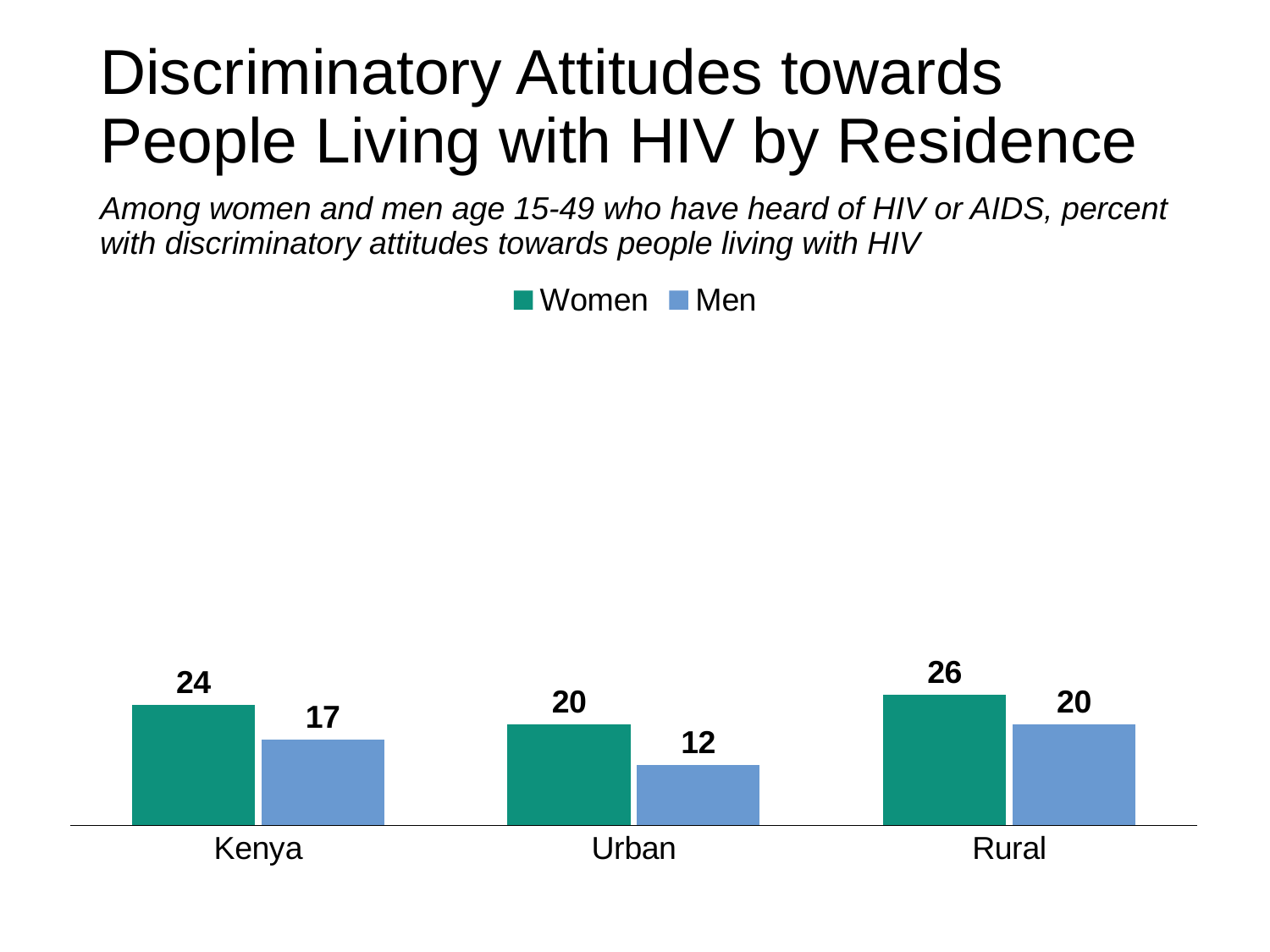

# Discriminatory Attitudes towards People Living with HIV by Residence
Among women and men age 15-49 who have heard of HIV or AIDS, percent with discriminatory attitudes towards people living with HIV

### Chart

| Category | Women | Men |
|---|---|---|
| Kenya | 24.0 | 17.0 |
| Urban | 20.0 | 12.0 |
| Rural | 26.0 | 20.0 |